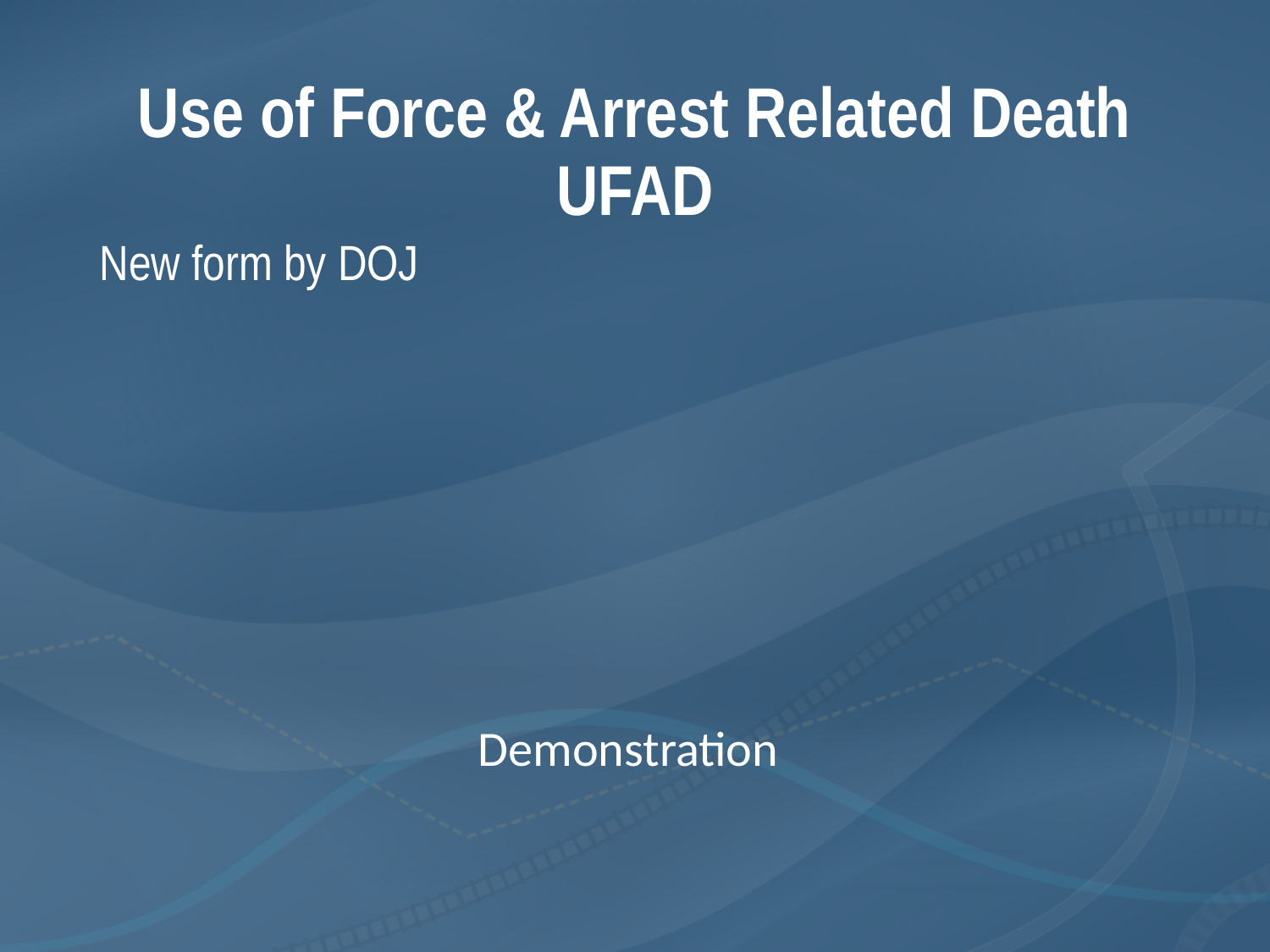

# Use of Force & Arrest Related Death UFAD
New form by DOJ

Demonstration